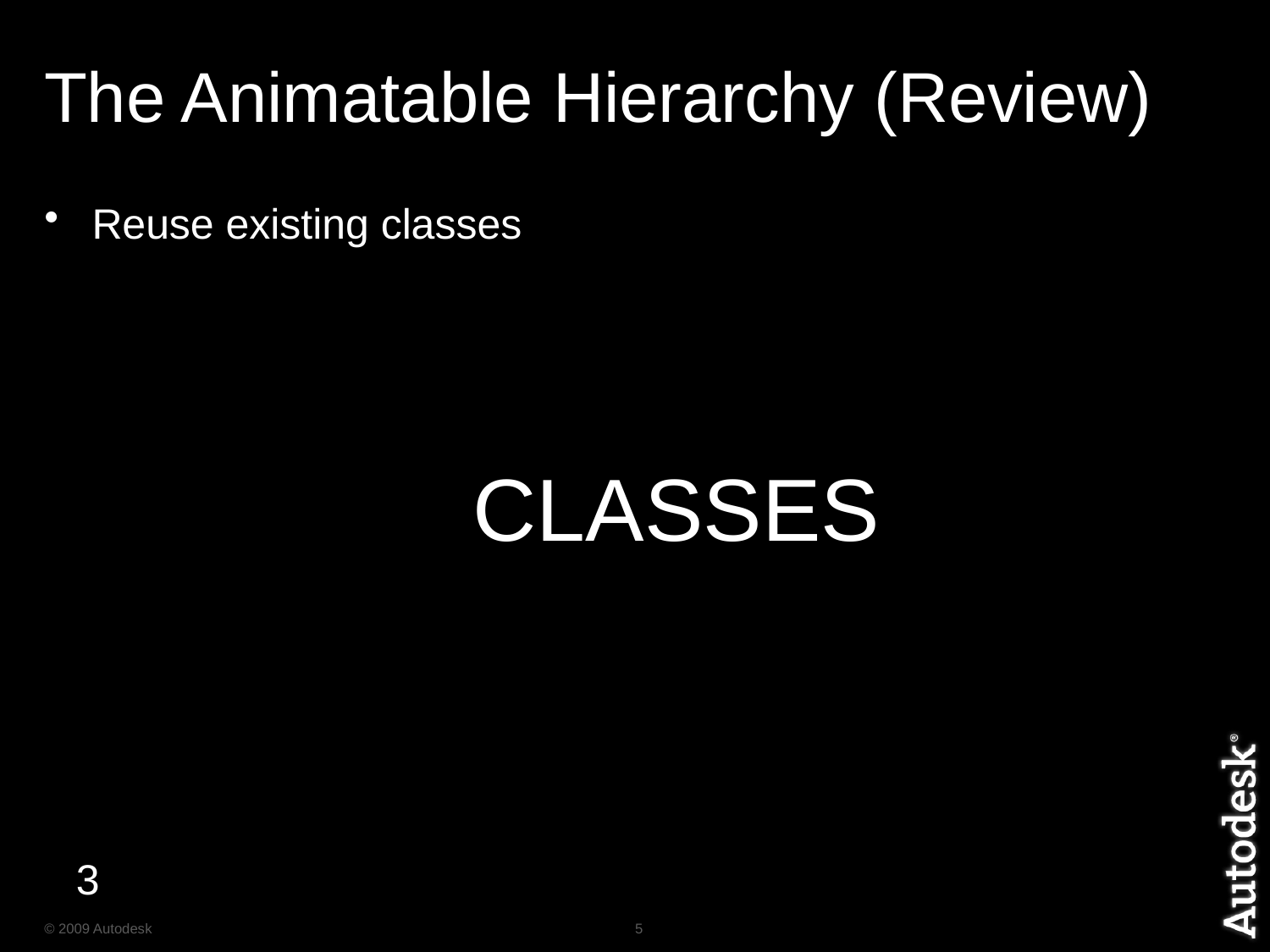

# The Animatable Hierarchy (Review)
Reuse existing classes

		CLASSES
3